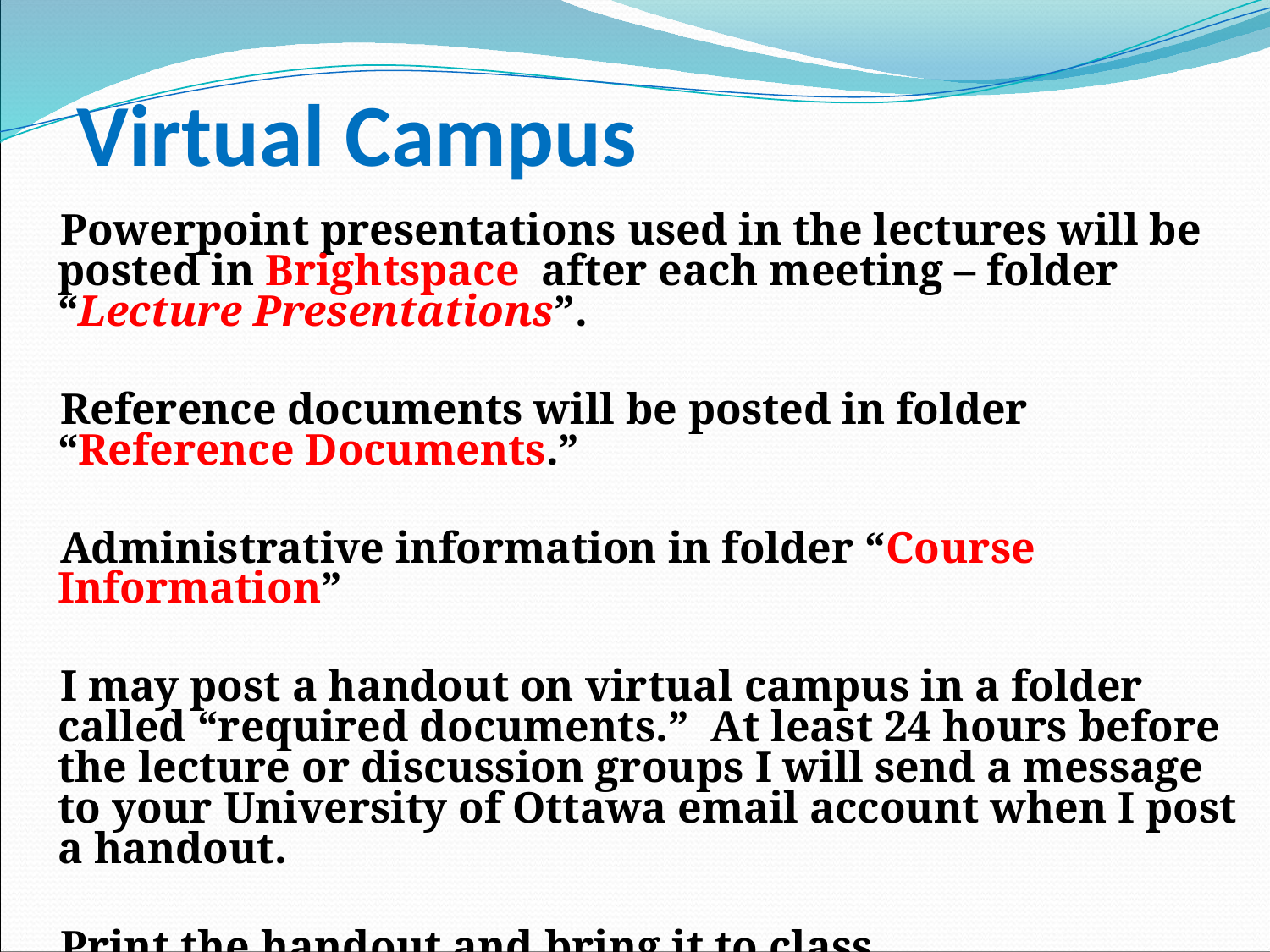

# Virtual Campus
Powerpoint presentations used in the lectures will be posted in Brightspace  after each meeting – folder “Lecture Presentations”.

Reference documents will be posted in folder “Reference Documents.”

Administrative information in folder “Course Information”

I may post a handout on virtual campus in a folder called “required documents.”  At least 24 hours before the lecture or discussion groups I will send a message to your University of Ottawa email account when I post a handout.

Print the handout and bring it to class.